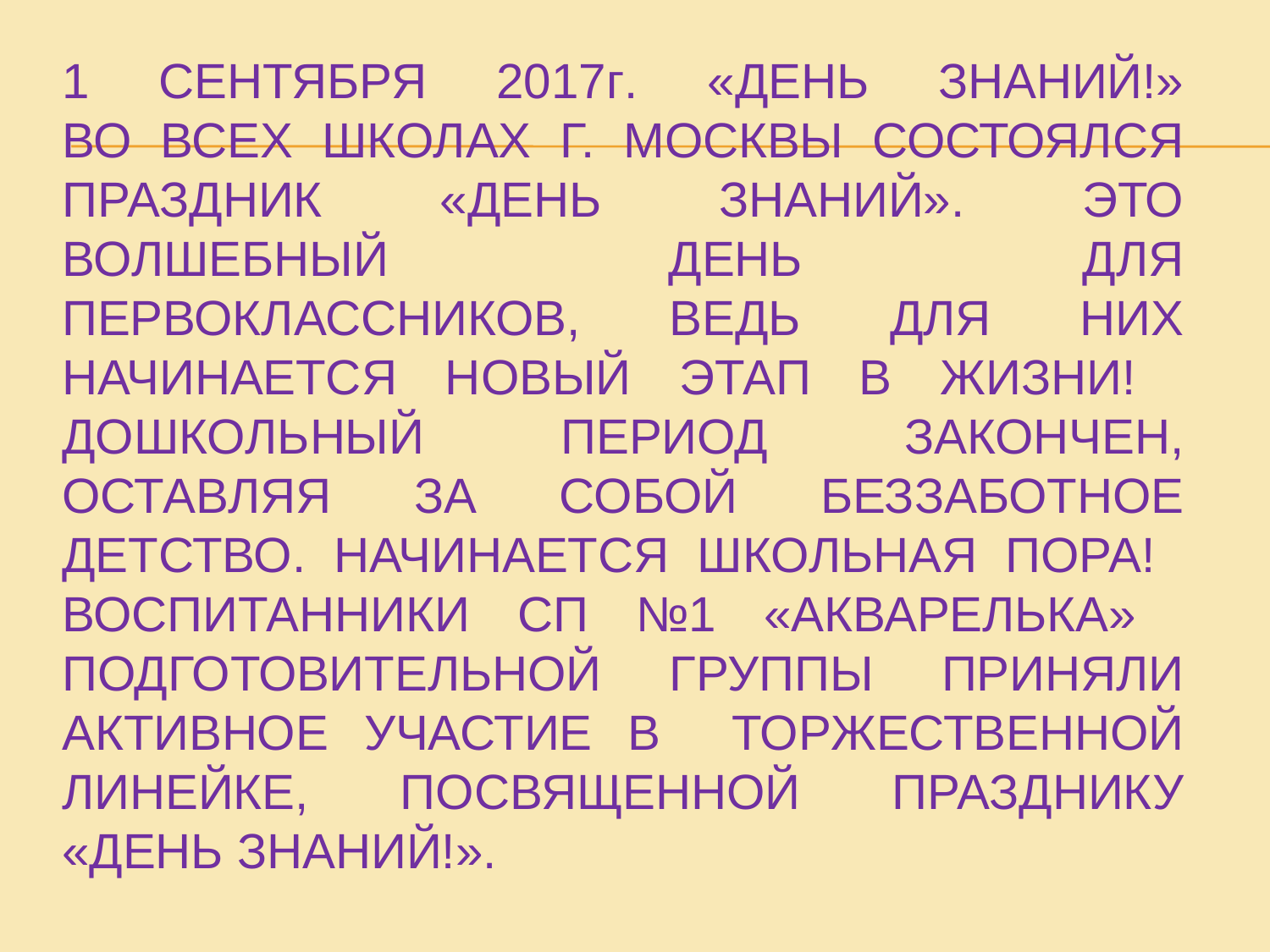

# 1 сентября 2017г. «День знаний!» во всех школах г. Москвы состоялся праздник «День Знаний». Это волшебный день для первоклассников, ведь для них начинается новый этап в жизни!  Дошкольный период закончен, оставляя за собой беззаботное детство. Начинается школьная пора! Воспитанники СП №1 «Акварелька»  подготовительной группы приняли активное участие в  торжественной линейке, посвященной празднику «День Знаний!».